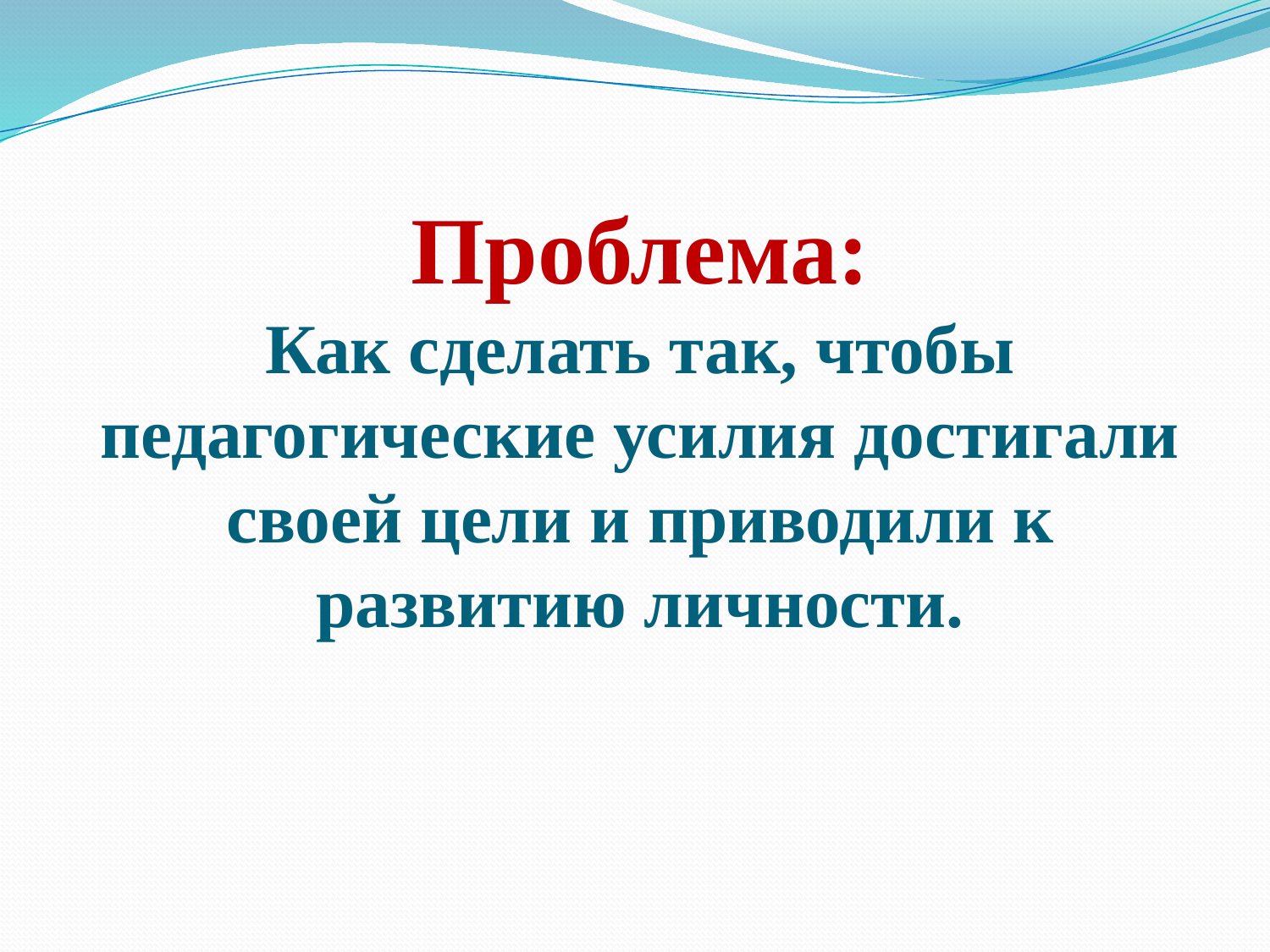

# Проблема: Как сделать так, чтобы педагогические усилия достигали своей цели и приводили к развитию личности.